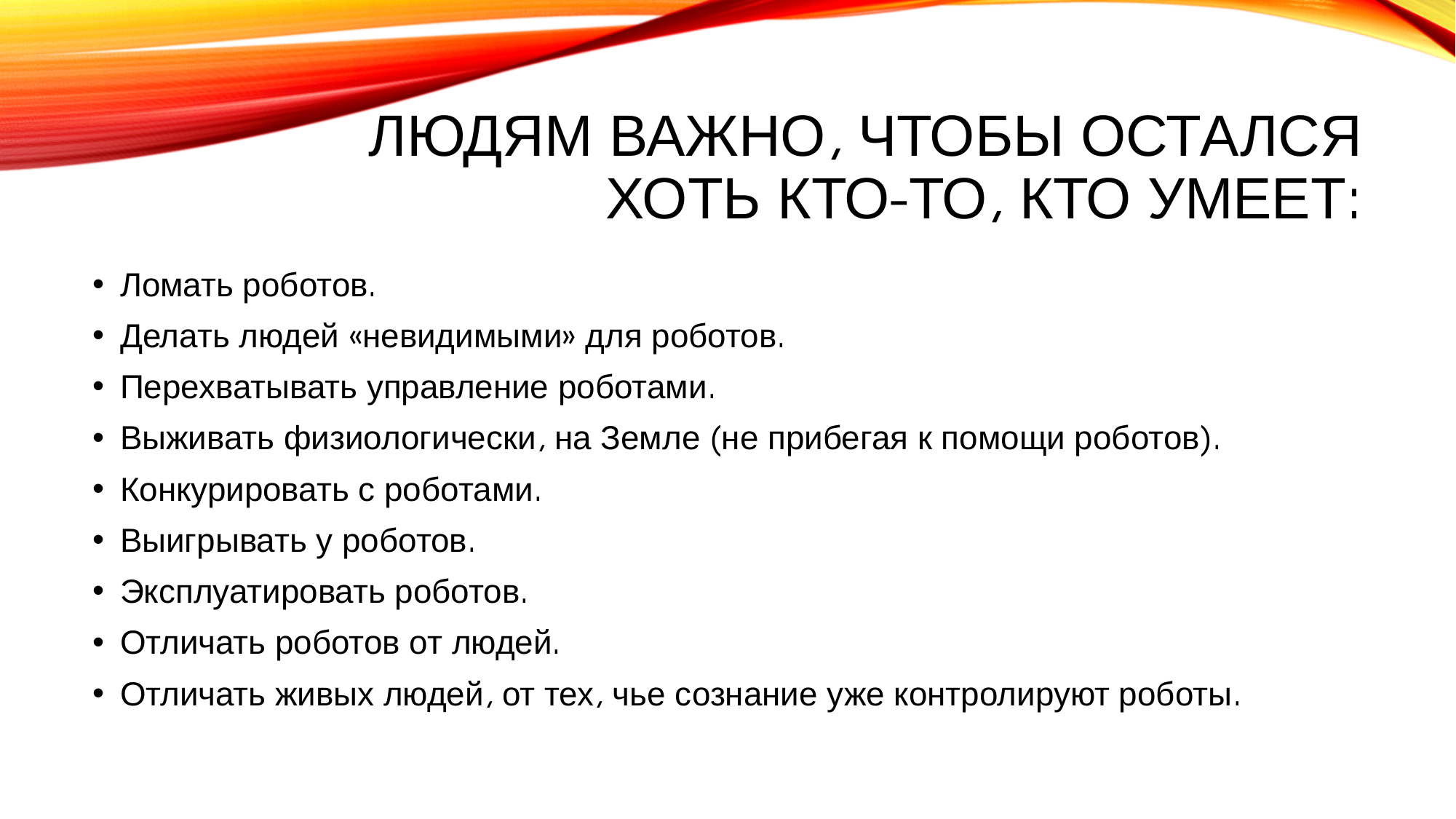

# Людям важно, чтобы остался  хоть кто-то, кто умеет:
Ломать роботов.
Делать людей «невидимыми» для роботов.
Перехватывать управление роботами.
Выживать физиологически, на Земле (не прибегая к помощи роботов).
Конкурировать с роботами.
Выигрывать у роботов.
Эксплуатировать роботов.
Отличать роботов от людей.
Отличать живых людей, от тех, чье сознание уже контролируют роботы.